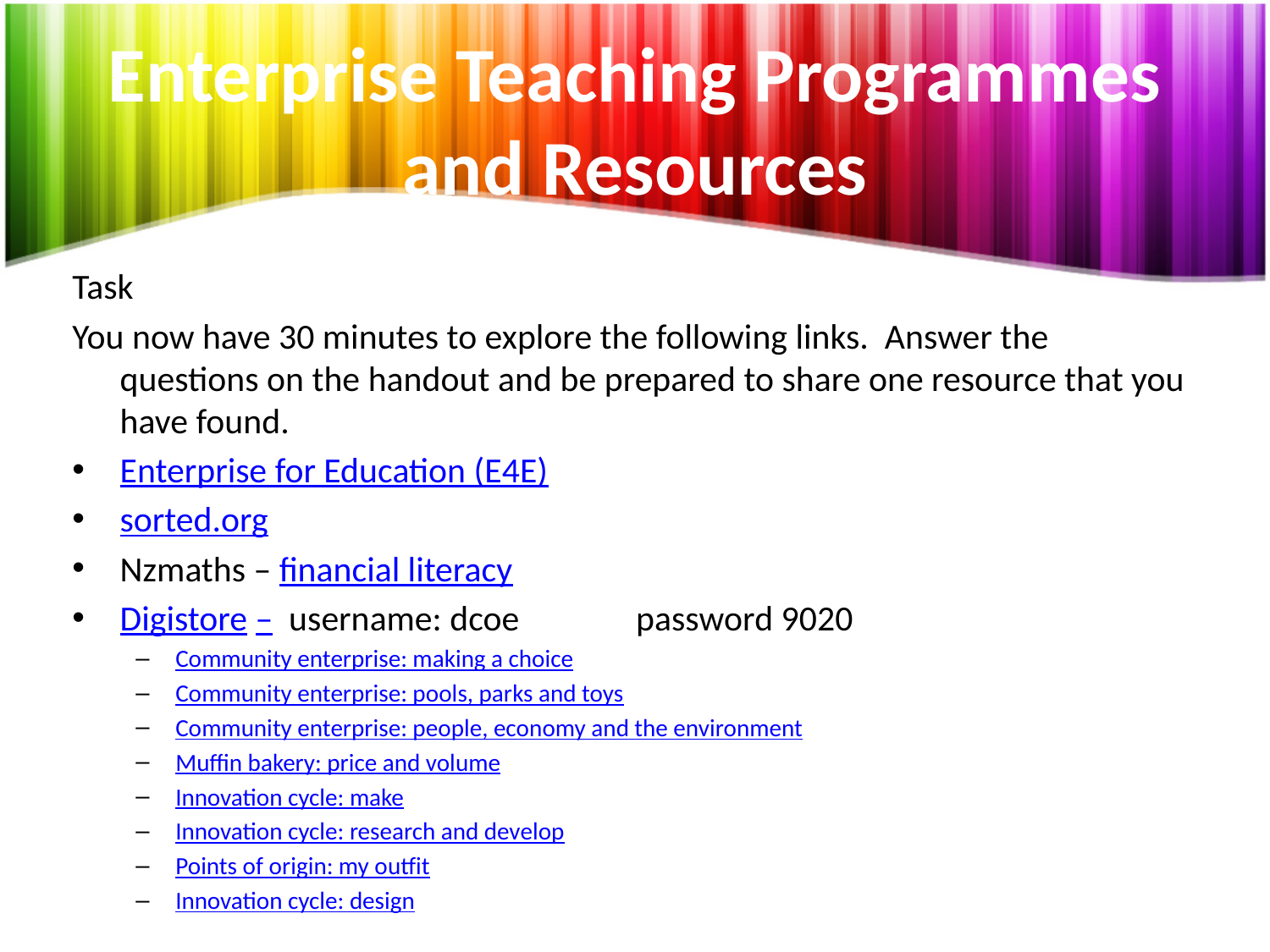

# Enterprise Teaching Programmes and Resources
Task
You now have 30 minutes to explore the following links.  Answer the questions on the handout and be prepared to share one resource that you have found.
Enterprise for Education (E4E)
sorted.org
Nzmaths – financial literacy
Digistore –  username: dcoe	 password 9020
Community enterprise: making a choice
Community enterprise: pools, parks and toys
Community enterprise: people, economy and the environment
Muffin bakery: price and volume
Innovation cycle: make
Innovation cycle: research and develop
Points of origin: my outfit
Innovation cycle: design